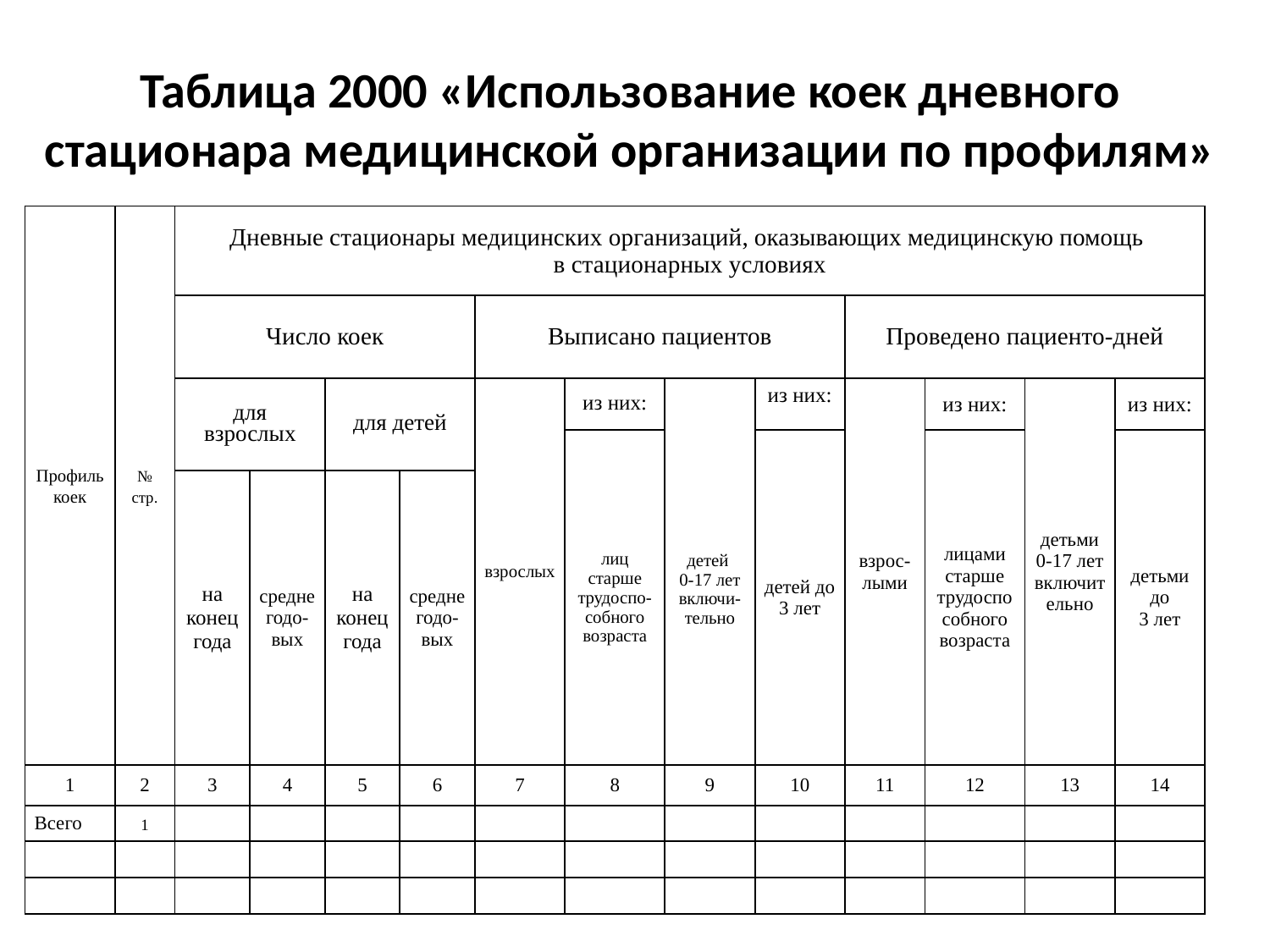

# Таблица 2000 «Использование коек дневного стационара медицинской организации по профилям»
| Профиль коек | № стр. | Дневные стационары медицинских организаций, оказывающих медицинскую помощь в стационарных условиях |  |  |  |  |  |  |  |  |  |  |  |
| --- | --- | --- | --- | --- | --- | --- | --- | --- | --- | --- | --- | --- | --- |
|  |  | Число коек |  |  |  | Выписано пациентов |  |  |  | Проведено пациенто-дней |  |  |  |
|  |  | для взрослых |  | для детей |  | взрослых | из них: | детей 0-17 лет включи-тельно | из них: | взрос-лыми | из них: | детьми 0-17 лет включительно | из них: |
|  |  |  |  |  |  |  | лиц старше трудоспо-собного возраста |  | детей до 3 лет |  | лицами старше трудоспособного возраста |  | детьми до 3 лет |
|  |  | на конец года | среднегодо-вых | на конец года | среднегодо-вых |  |  |  |  |  | лицами старше трудоспособного возраста |  |  |
| 1 | 2 | 3 | 4 | 5 | 6 | 7 | 8 | 9 | 10 | 11 | 12 | 13 | 14 |
| Всего | 1 |  |  |  |  |  |  |  |  |  |  |  |  |
|  |  |  |  |  |  |  |  |  |  |  |  |  |  |
|  |  |  |  |  |  |  |  |  |  |  |  |  |  |